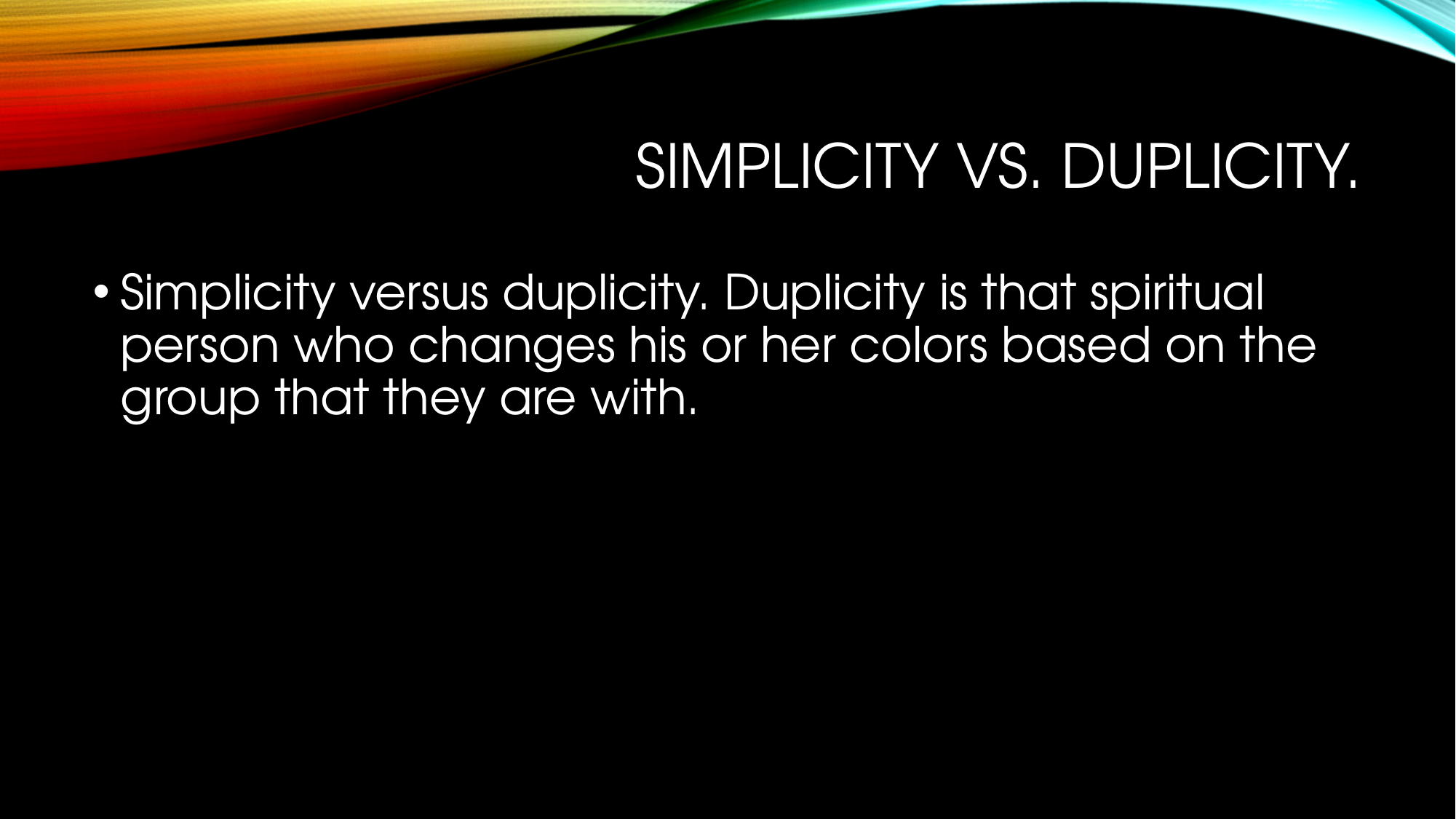

# SIMPLICITY VS. DUPLICITY.
Simplicity versus duplicity. Duplicity is that spiritual person who changes his or her colors based on the group that they are with.